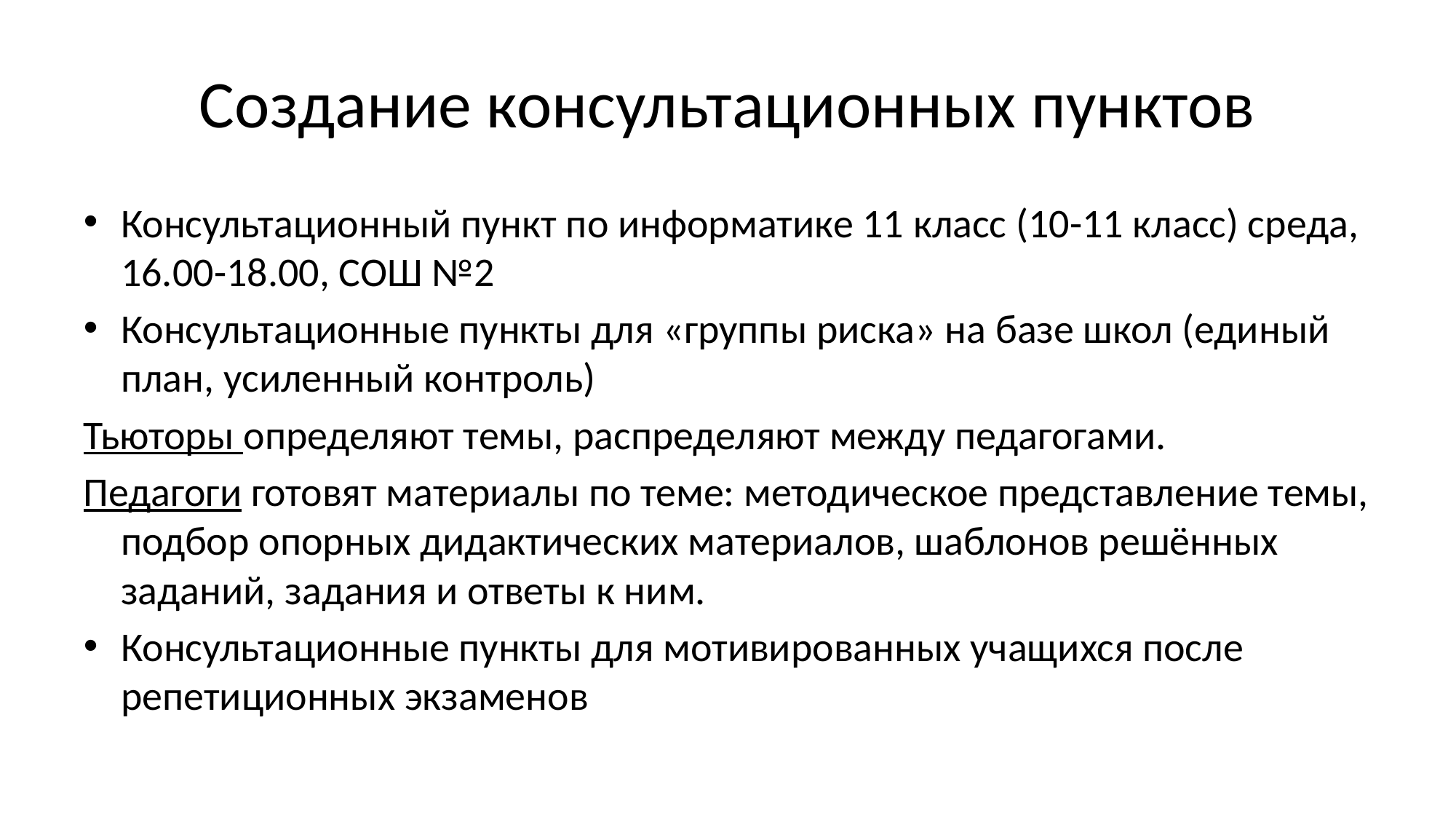

# Создание консультационных пунктов
Консультационный пункт по информатике 11 класс (10-11 класс) среда, 16.00-18.00, СОШ №2
Консультационные пункты для «группы риска» на базе школ (единый план, усиленный контроль)
Тьюторы определяют темы, распределяют между педагогами.
Педагоги готовят материалы по теме: методическое представление темы, подбор опорных дидактических материалов, шаблонов решённых заданий, задания и ответы к ним.
Консультационные пункты для мотивированных учащихся после репетиционных экзаменов